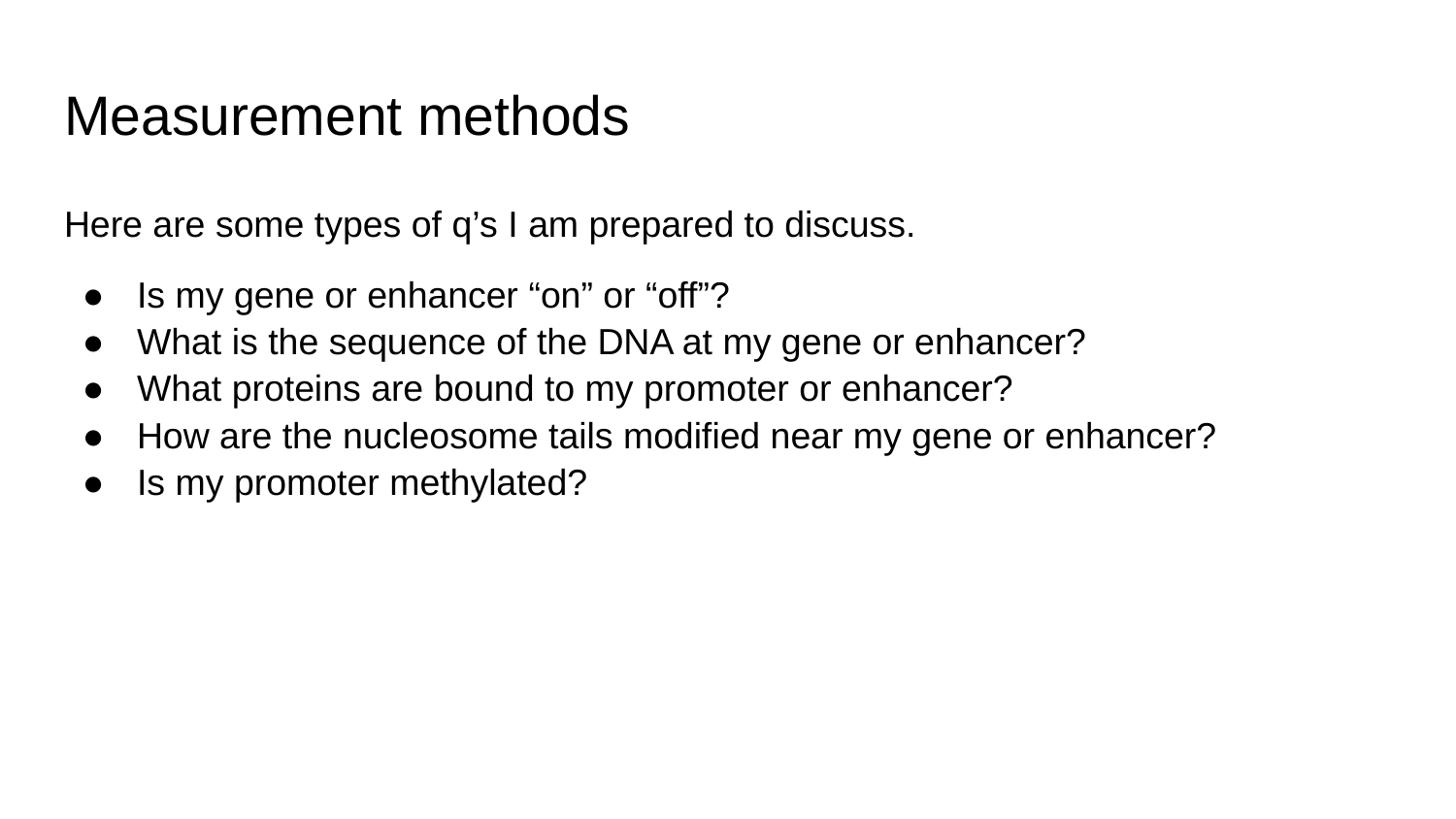

# Measurement methods
Here are some types of q’s I am prepared to discuss.
Is my gene or enhancer “on” or “off”?
What is the sequence of the DNA at my gene or enhancer?
What proteins are bound to my promoter or enhancer?
How are the nucleosome tails modified near my gene or enhancer?
Is my promoter methylated?